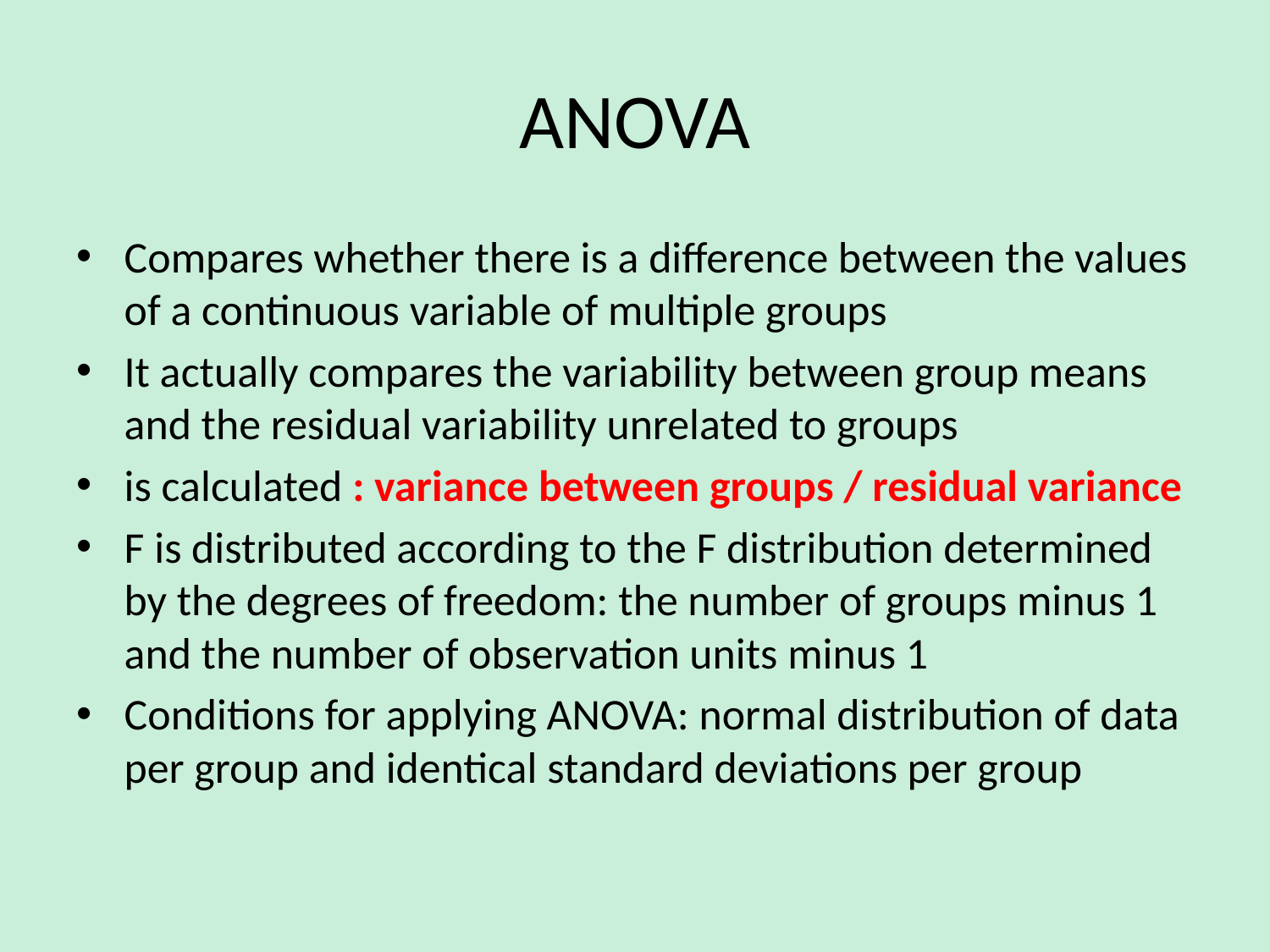

# ANOVA
Compares whether there is a difference between the values of a continuous variable of multiple groups
It actually compares the variability between group means and the residual variability unrelated to groups
is calculated : variance between groups / residual variance
F is distributed according to the F distribution determined by the degrees of freedom: the number of groups minus 1 and the number of observation units minus 1
Conditions for applying ANOVA: normal distribution of data per group and identical standard deviations per group